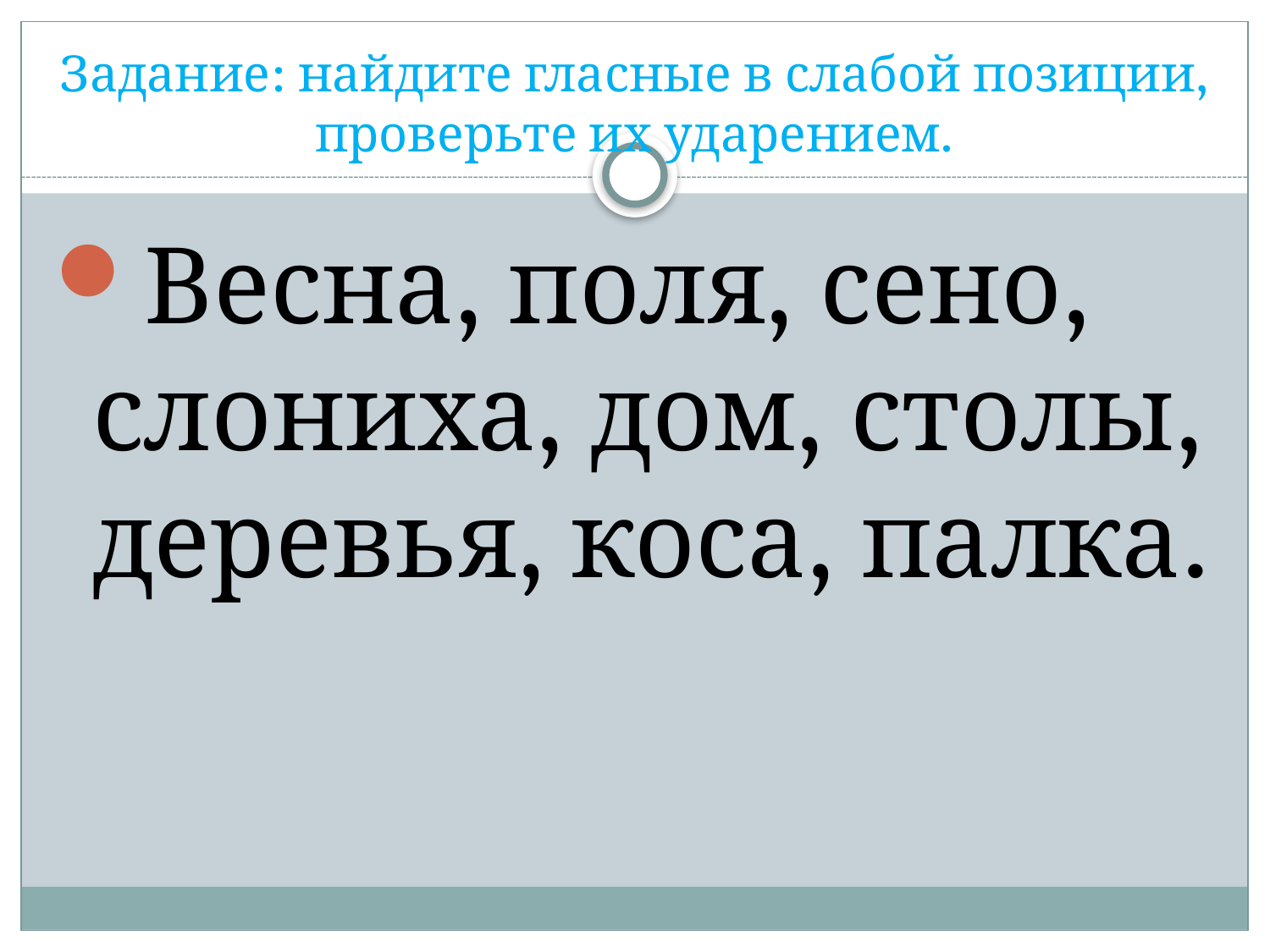

# Задание: найдите гласные в слабой позиции, проверьте их ударением.
Весна, поля, сено, слониха, дом, столы, деревья, коса, палка.